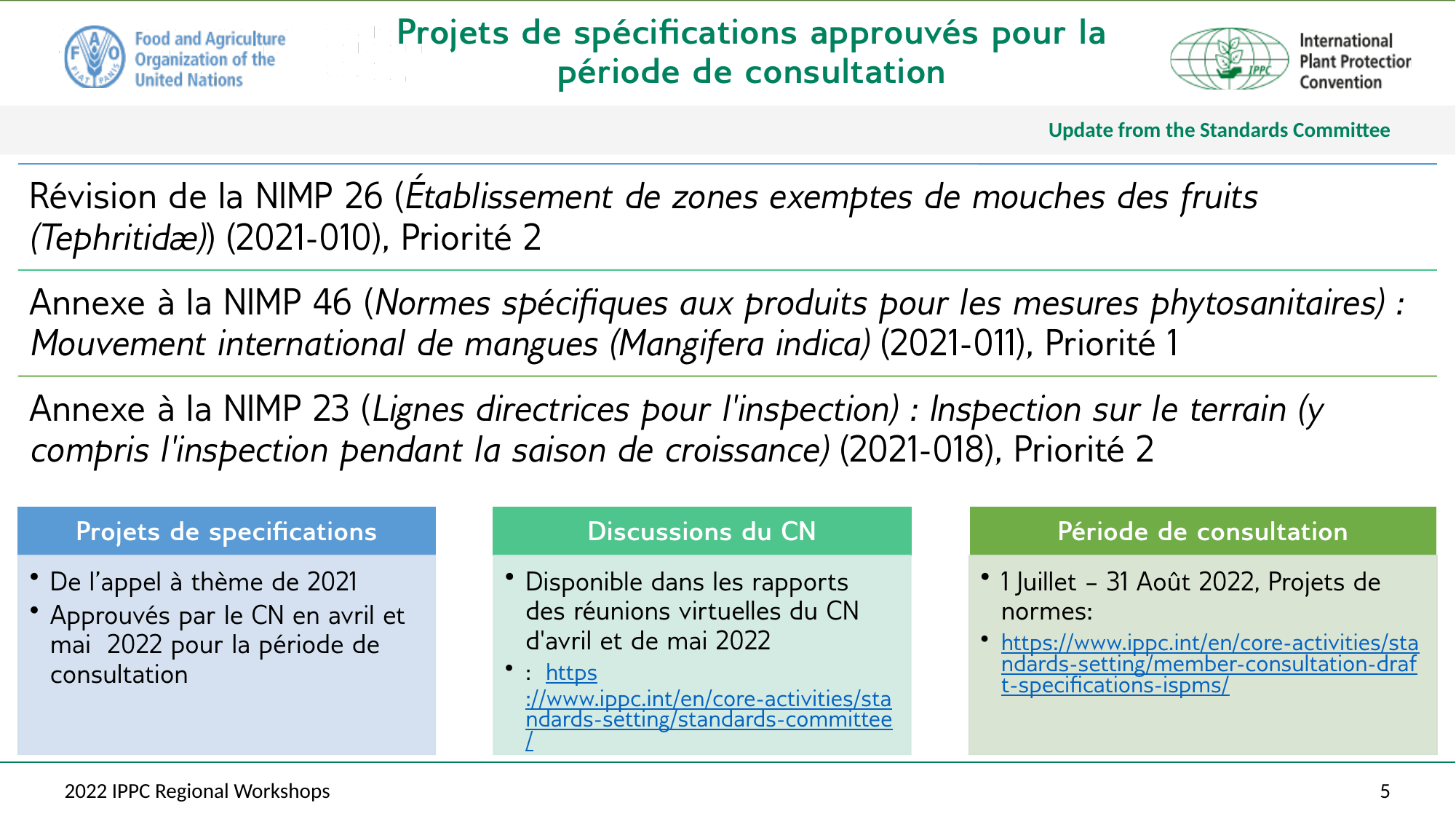

# Projets de spécifications approuvés pour la période de consultation
Révision de la NIMP 26 (Établissement de zones exemptes de mouches des fruits (Tephritidae)) (2021-010), Priorité 2
Annexe à la NIMP 46 (Normes spécifiques aux produits pour les mesures phytosanitaires) : Mouvement international de mangues (Mangifera indica) (2021-011), Priorité 1
Annexe à la NIMP 23 (Lignes directrices pour l'inspection) : Inspection sur le terrain (y compris l'inspection pendant la saison de croissance) (2021-018), Priorité 2
Projets de specifications
De l’appel à thème de 2021
Approuvés par le CN en avril et mai  2022 pour la période de consultation
Discussions du CN
Disponible dans les rapports des réunions virtuelles du CN d'avril et de mai 2022
:  https://www.ippc.int/en/core-activities/standards-setting/standards-committee/
Période de consultation
1 Juillet – 31 Août 2022, Projets de normes:
https://www.ippc.int/en/core-activities/standards-setting/member-consultation-draft-specifications-ispms/